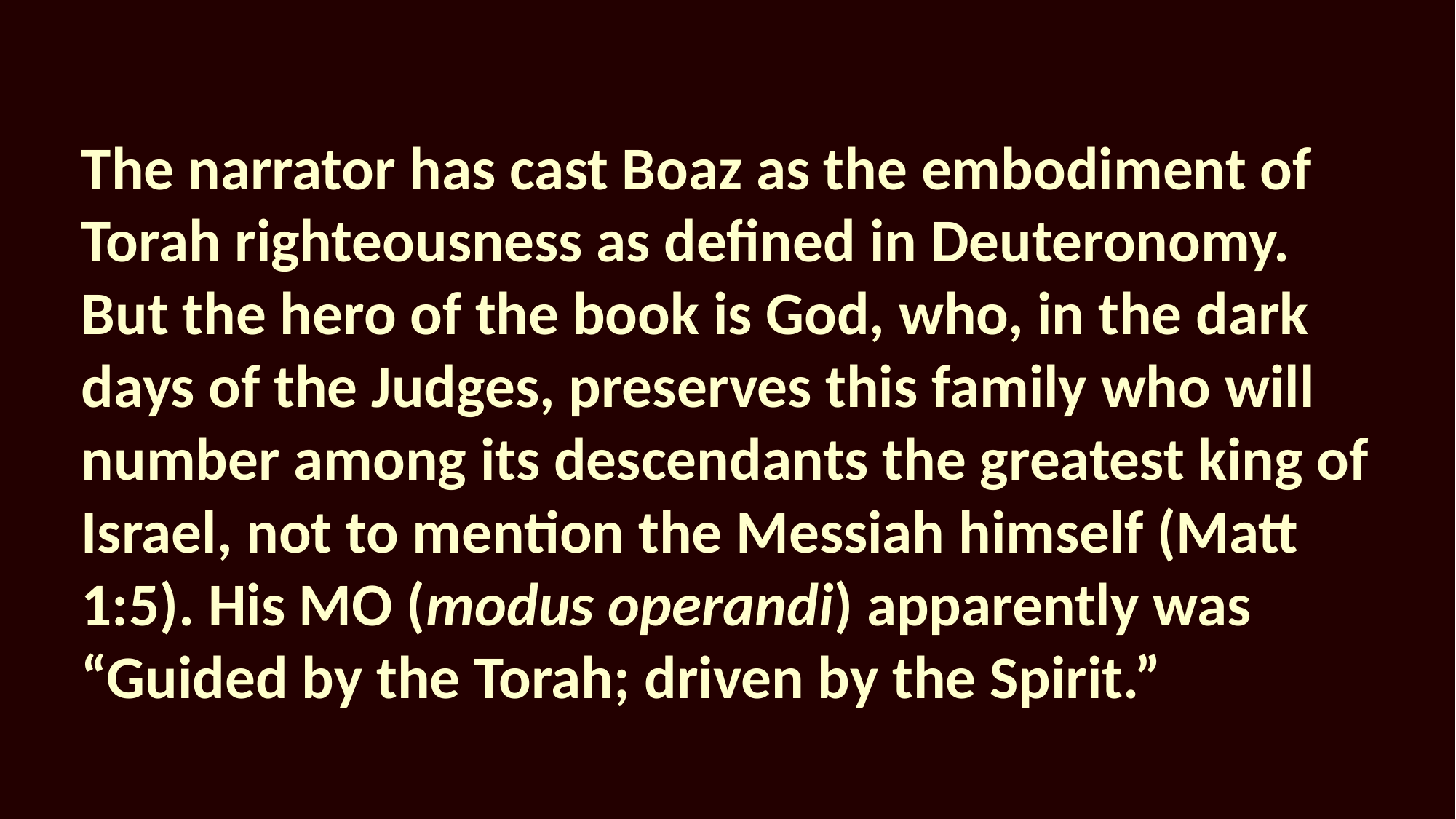

The narrator has cast Boaz as the embodiment of Torah righteousness as defined in Deuteronomy. But the hero of the book is God, who, in the dark days of the Judges, preserves this family who will number among its descendants the greatest king of Israel, not to mention the Messiah himself (Matt 1:5). His MO (modus operandi) apparently was “Guided by the Torah; driven by the Spirit.”